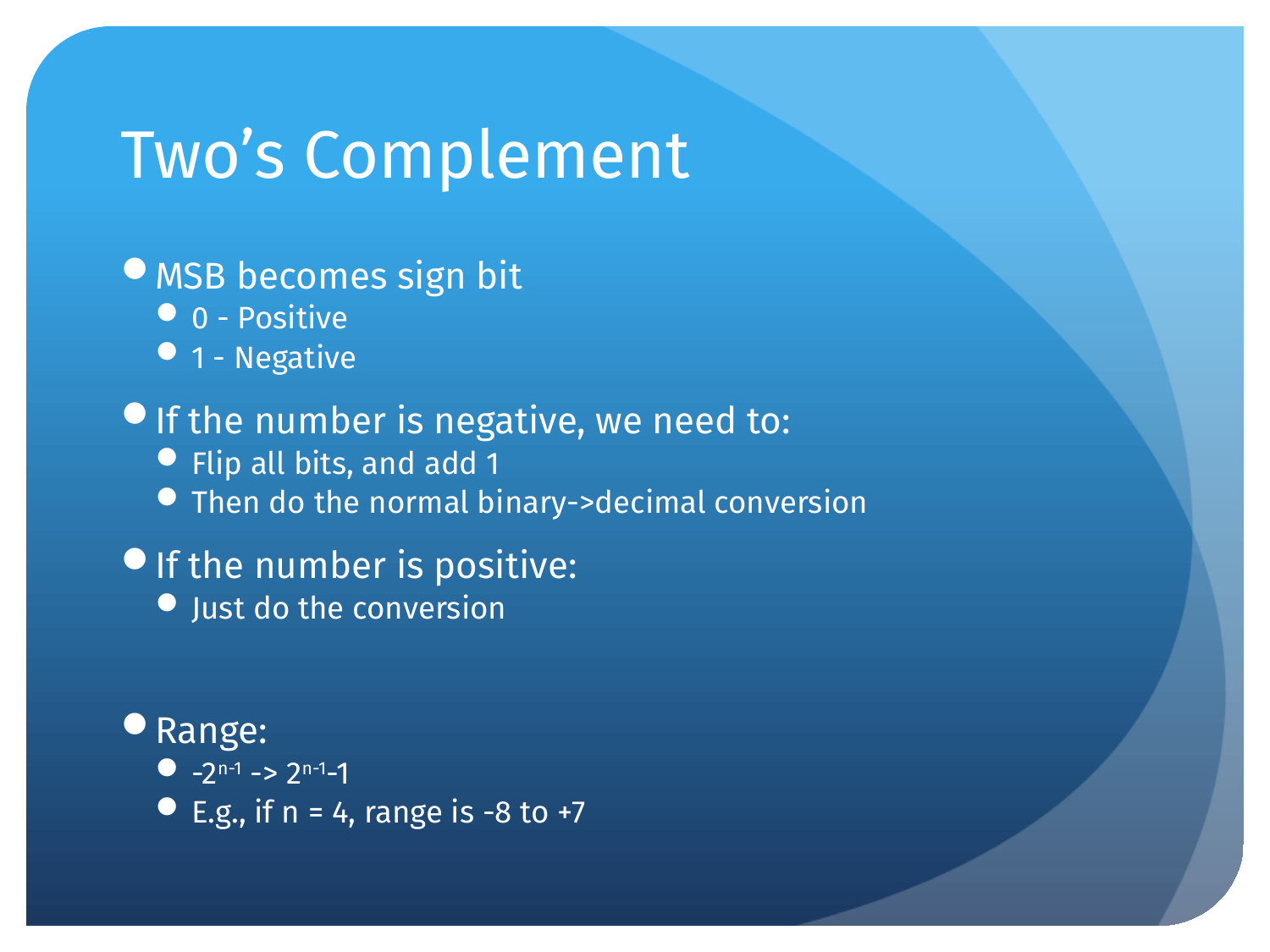

# Two’s Complement
MSB becomes sign bit
0 - Positive
1 - Negative
If the number is negative, we need to:
Flip all bits, and add 1
Then do the normal binary->decimal conversion
If the number is positive:
Just do the conversion

Range:
-2n-1 -> 2n-1-1
E.g., if n = 4, range is -8 to +7